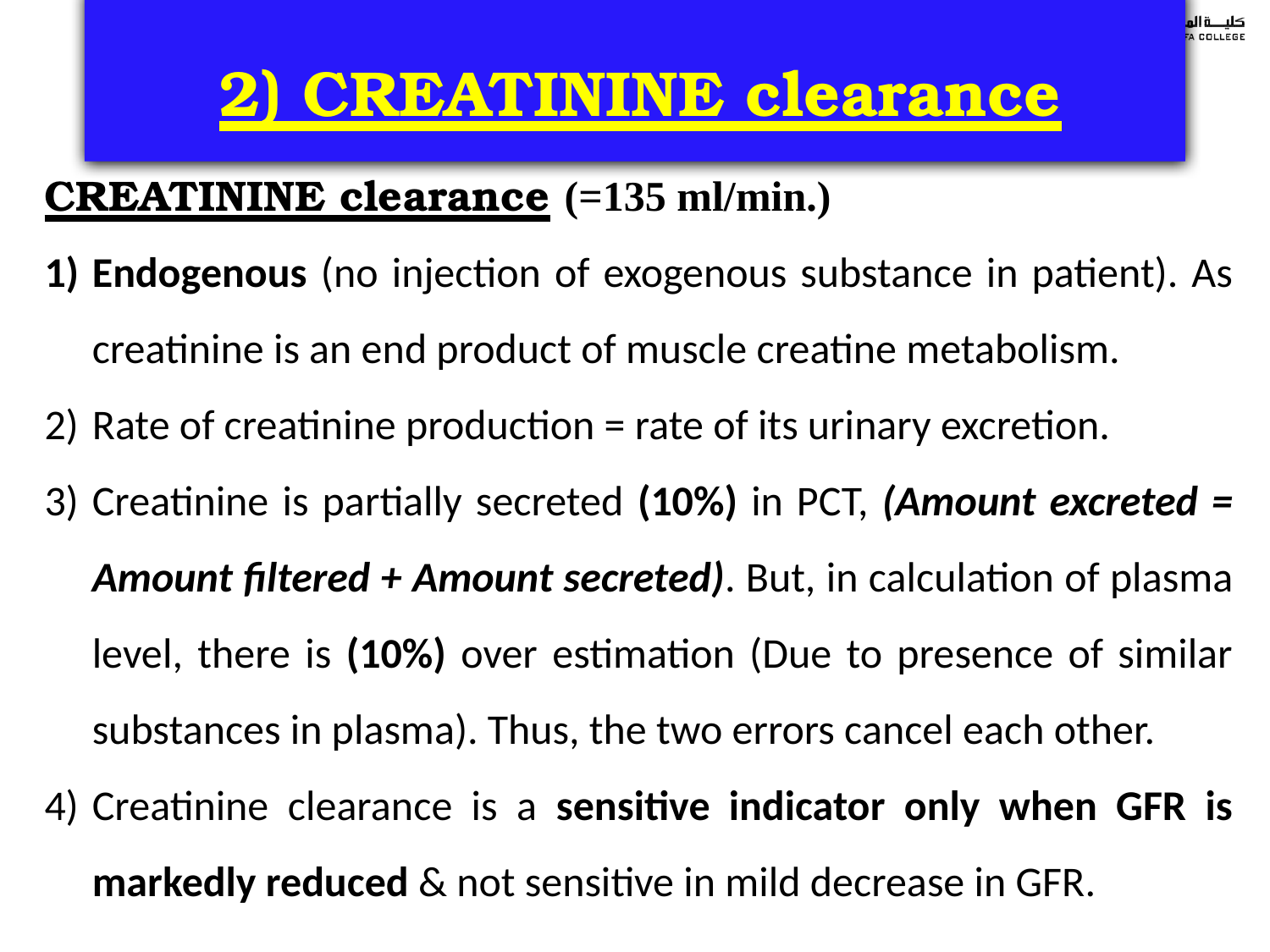

# 2) CREATININE clearance
CREATININE clearance (=135 ml/min.)
Endogenous (no injection of exogenous substance in patient). As creatinine is an end product of muscle creatine metabolism.
Rate of creatinine production = rate of its urinary excretion.
Creatinine is partially secreted (10%) in PCT, (Amount excreted = Amount filtered + Amount secreted). But, in calculation of plasma level, there is (10%) over estimation (Due to presence of similar substances in plasma). Thus, the two errors cancel each other.
Creatinine clearance is a sensitive indicator only when GFR is markedly reduced & not sensitive in mild decrease in GFR.